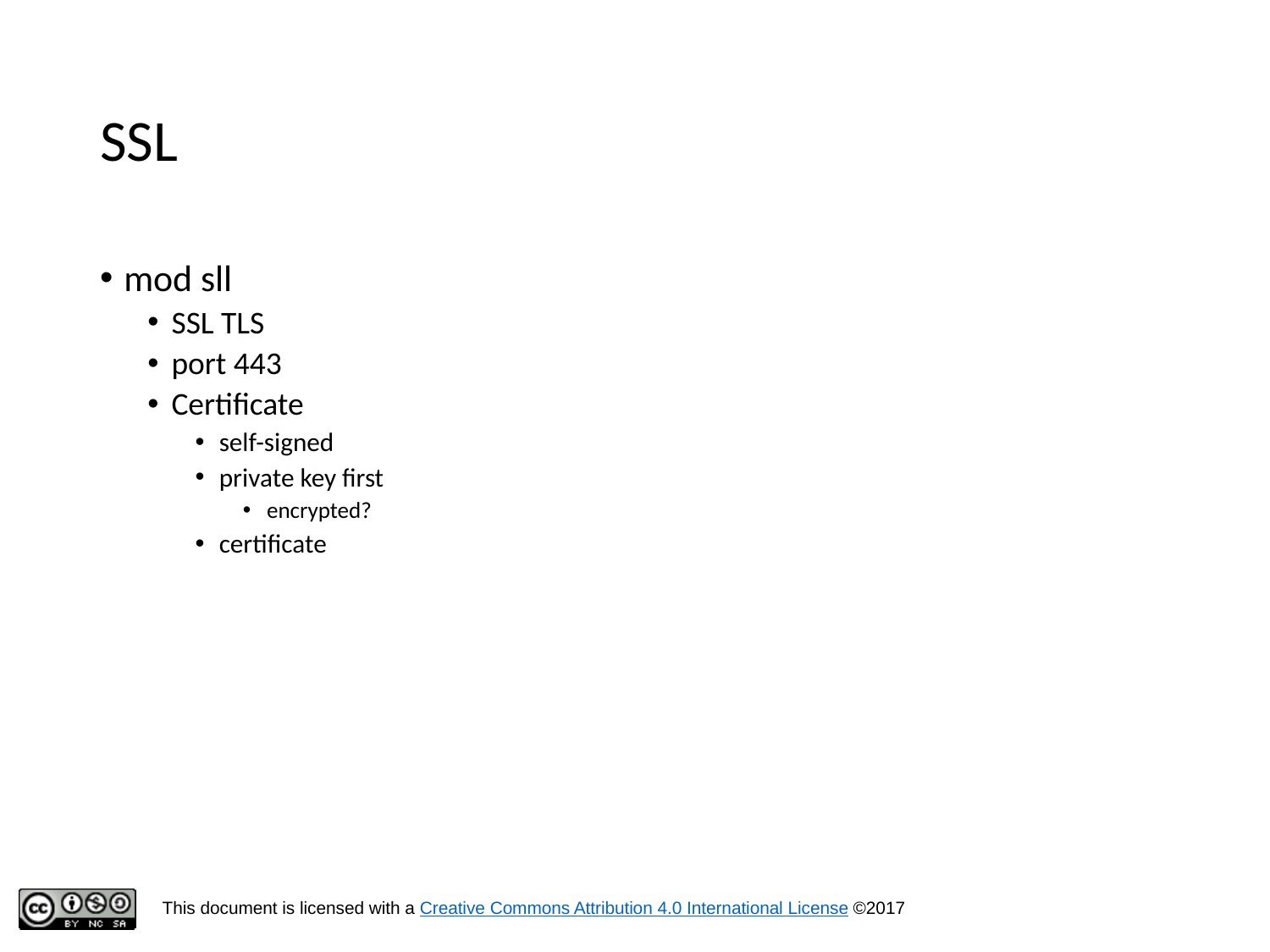

# SSL
mod sll
SSL TLS
port 443
Certificate
self-signed
private key first
encrypted?
certificate